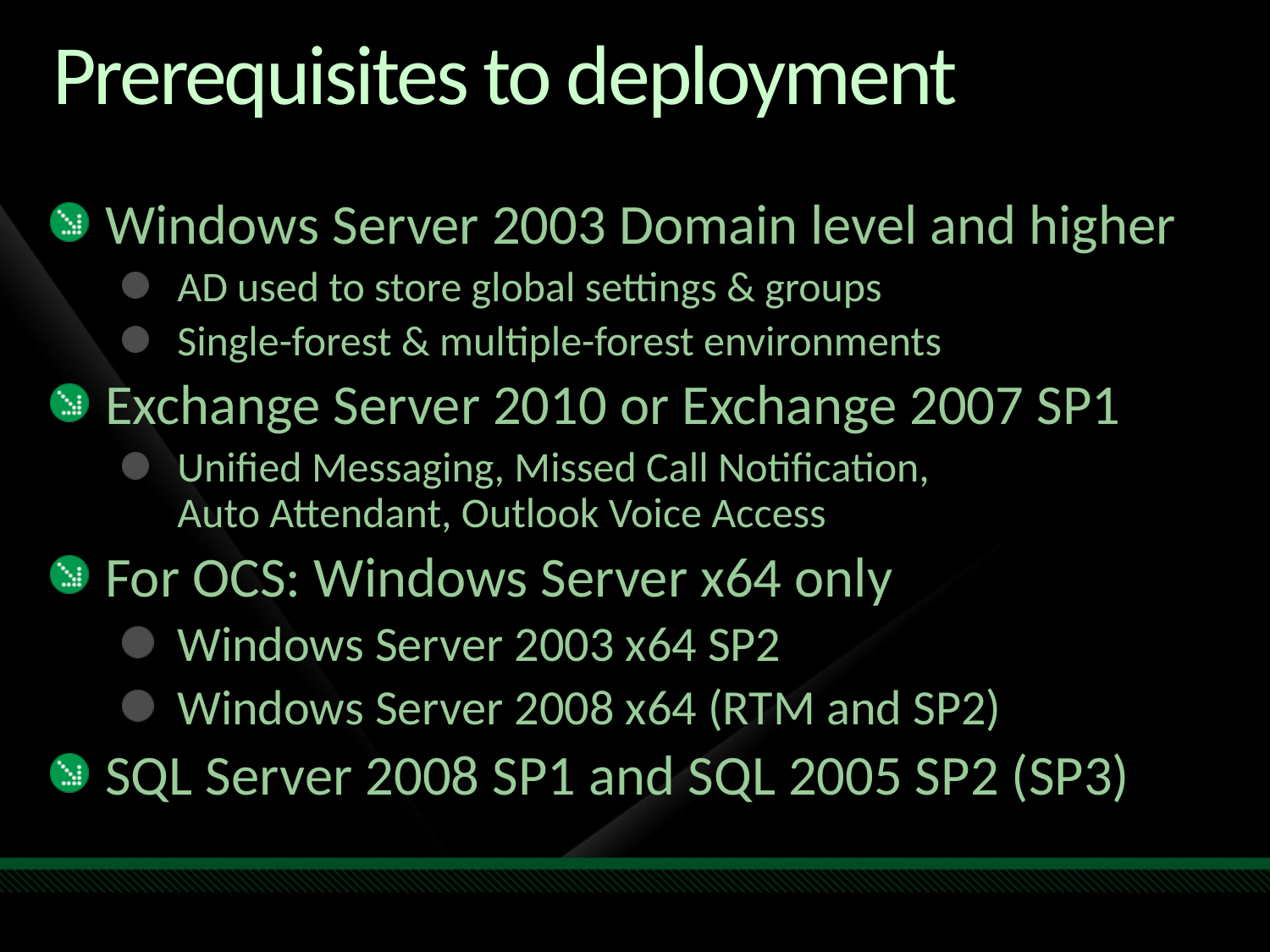

# Prerequisites to deployment
Windows Server 2003 Domain level and higher
AD used to store global settings & groups
Single-forest & multiple-forest environments
Exchange Server 2010 or Exchange 2007 SP1
Unified Messaging, Missed Call Notification,
Auto Attendant, Outlook Voice Access
For OCS: Windows Server x64 only
Windows Server 2003 x64 SP2
Windows Server 2008 x64 (RTM and SP2)
SQL Server 2008 SP1 and SQL 2005 SP2 (SP3)